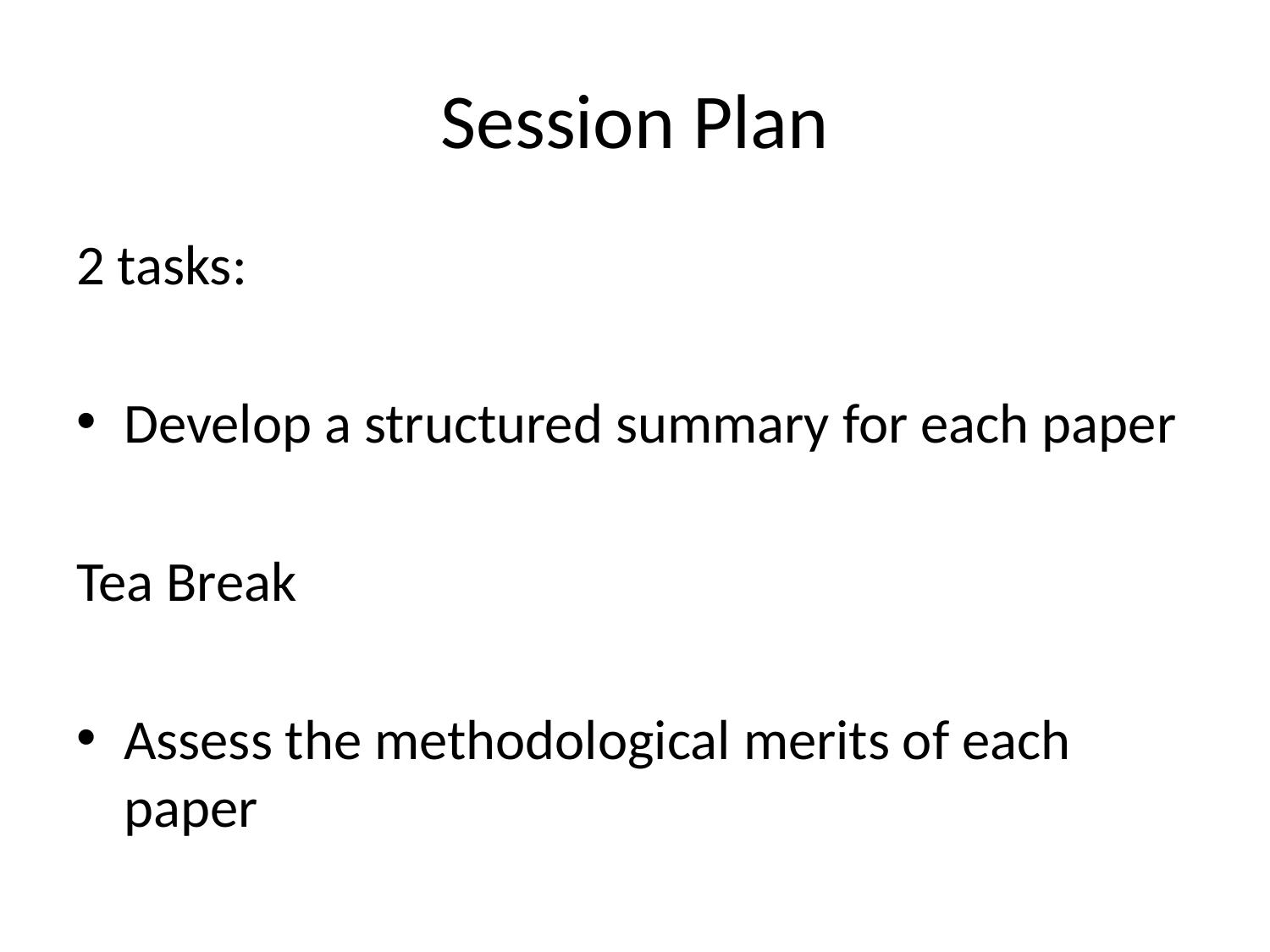

# Session Plan
2 tasks:

Develop a structured summary for each paper

Tea Break

Assess the methodological merits of each paper